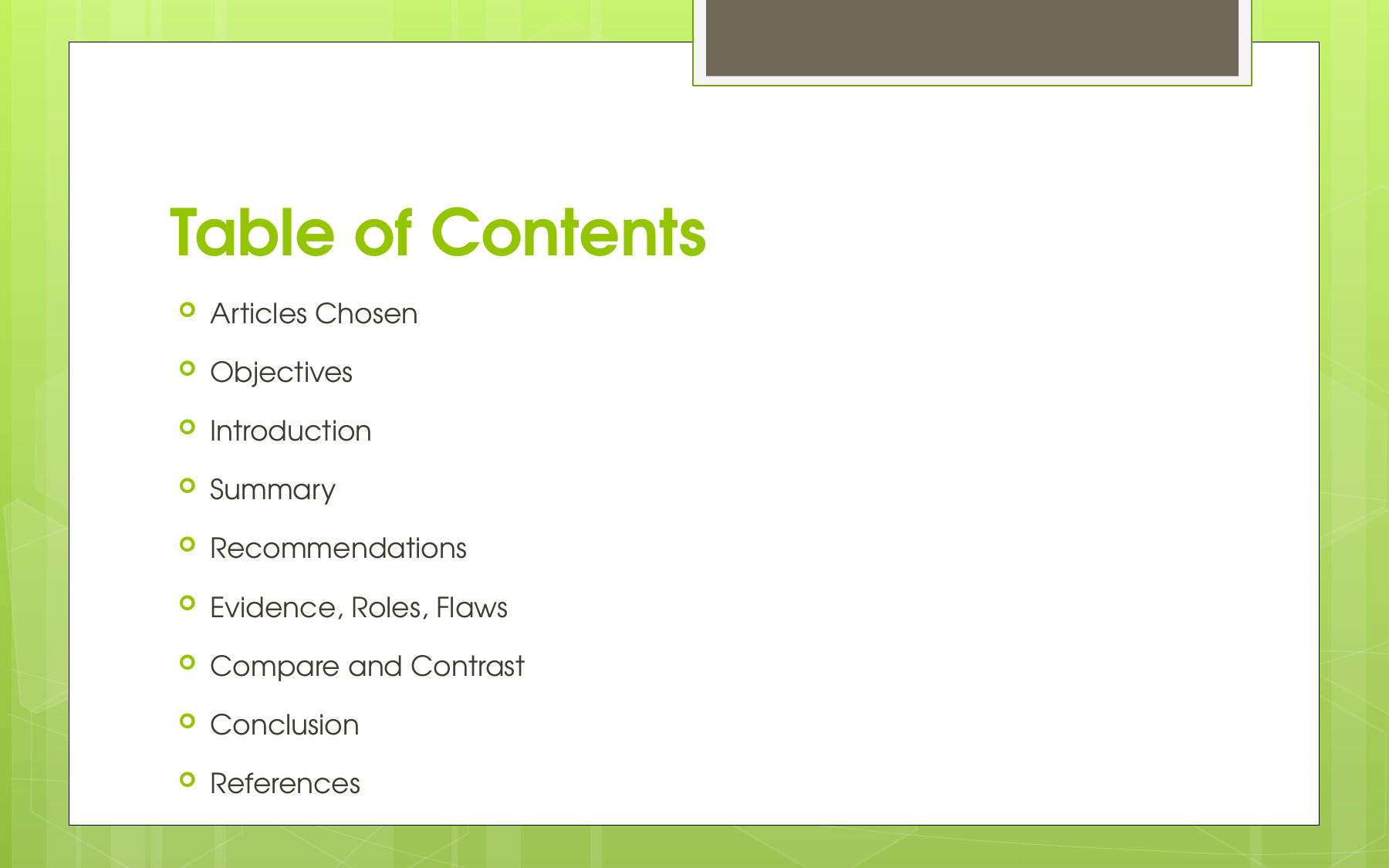

# Table of Contents
Articles Chosen
Objectives
Introduction
Summary
Recommendations
Evidence, Roles, Flaws
Compare and Contrast
Conclusion
References